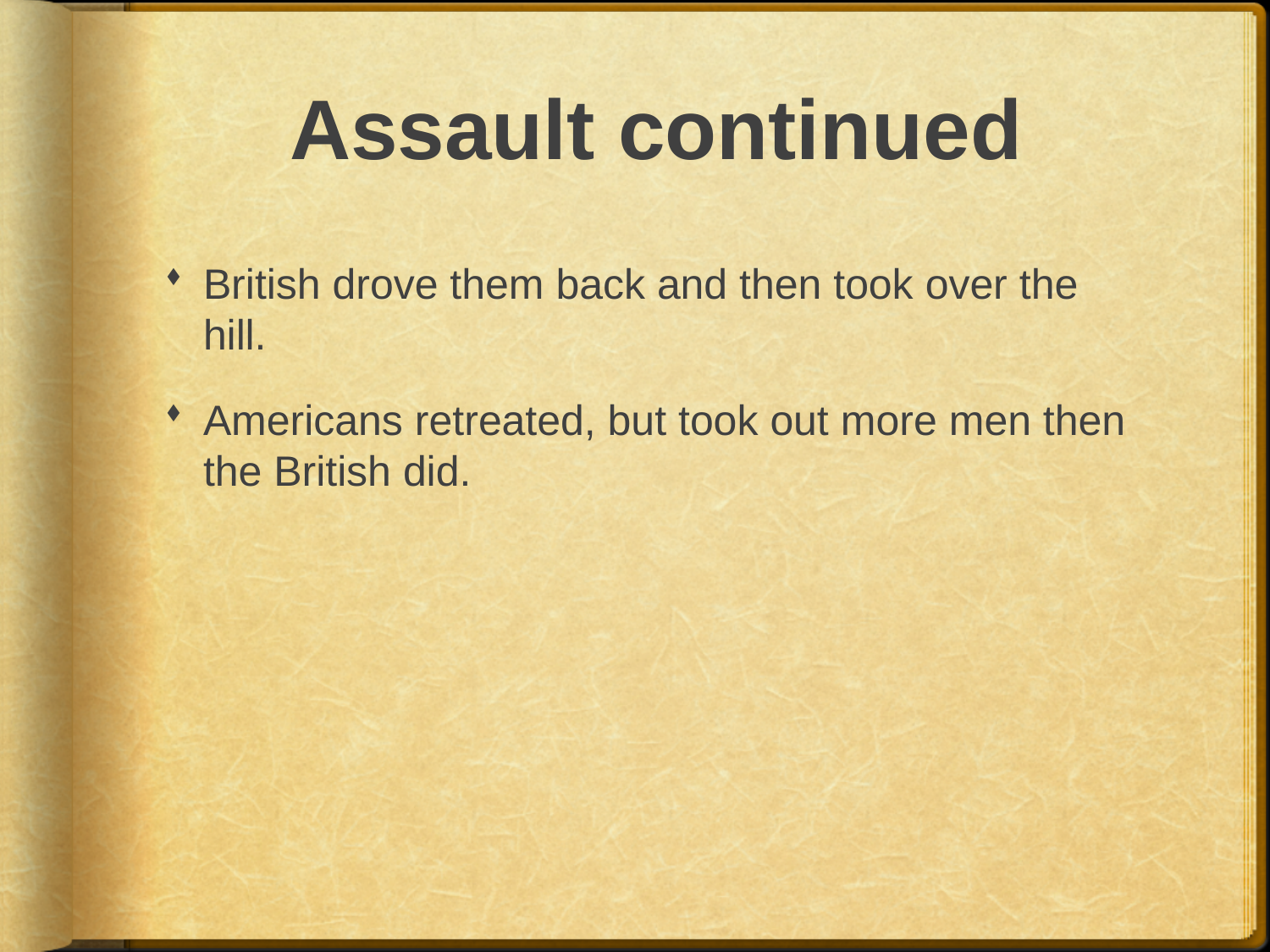

# Assault continued
British drove them back and then took over the hill.
Americans retreated, but took out more men then the British did.